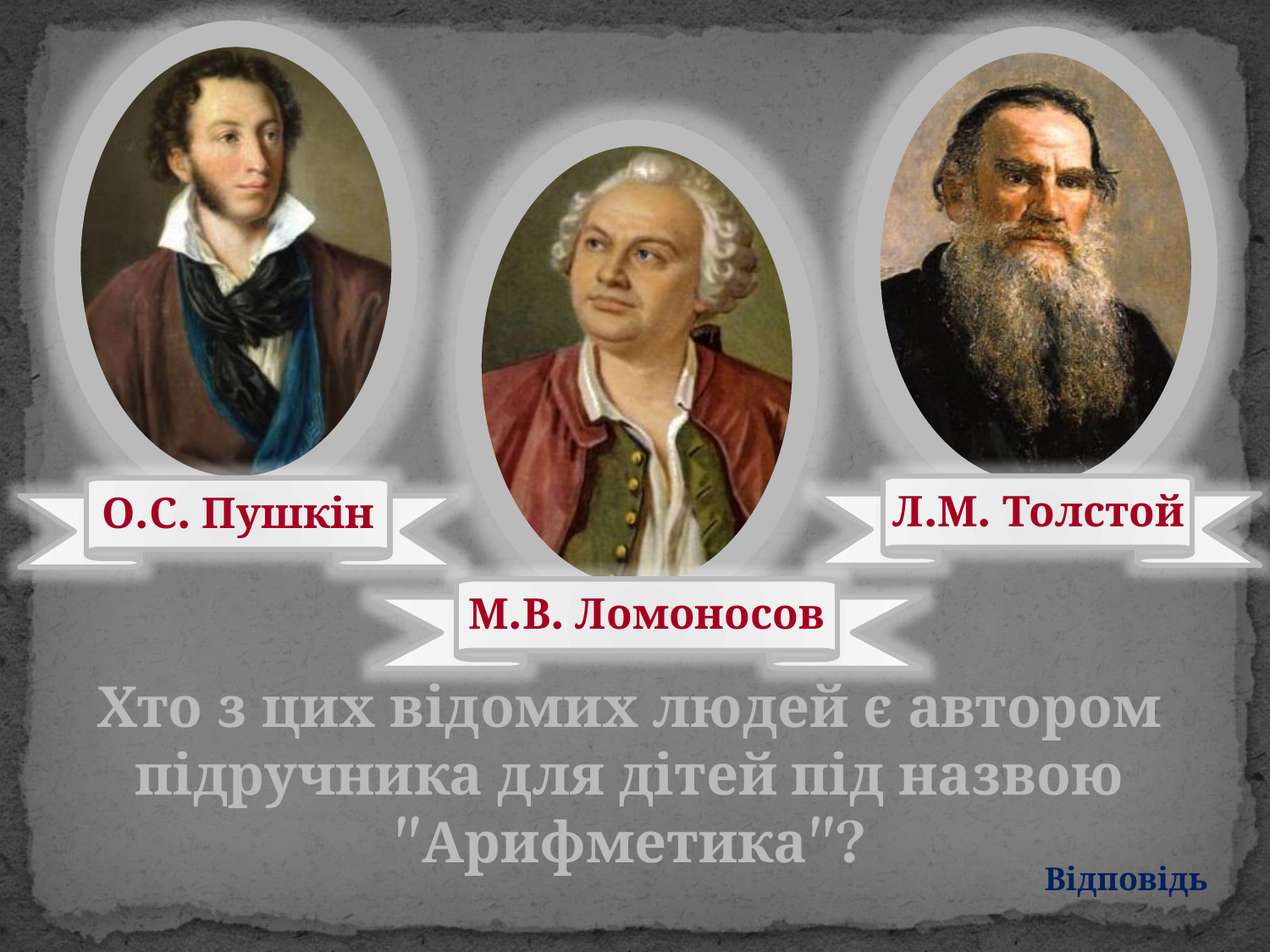

О.С. Пушкін

Л.М. Толстой

М.В. Ломоносов
Хто з цих відомих людей є автором підручника для дітей під назвою "Арифметика"?

Відповідь